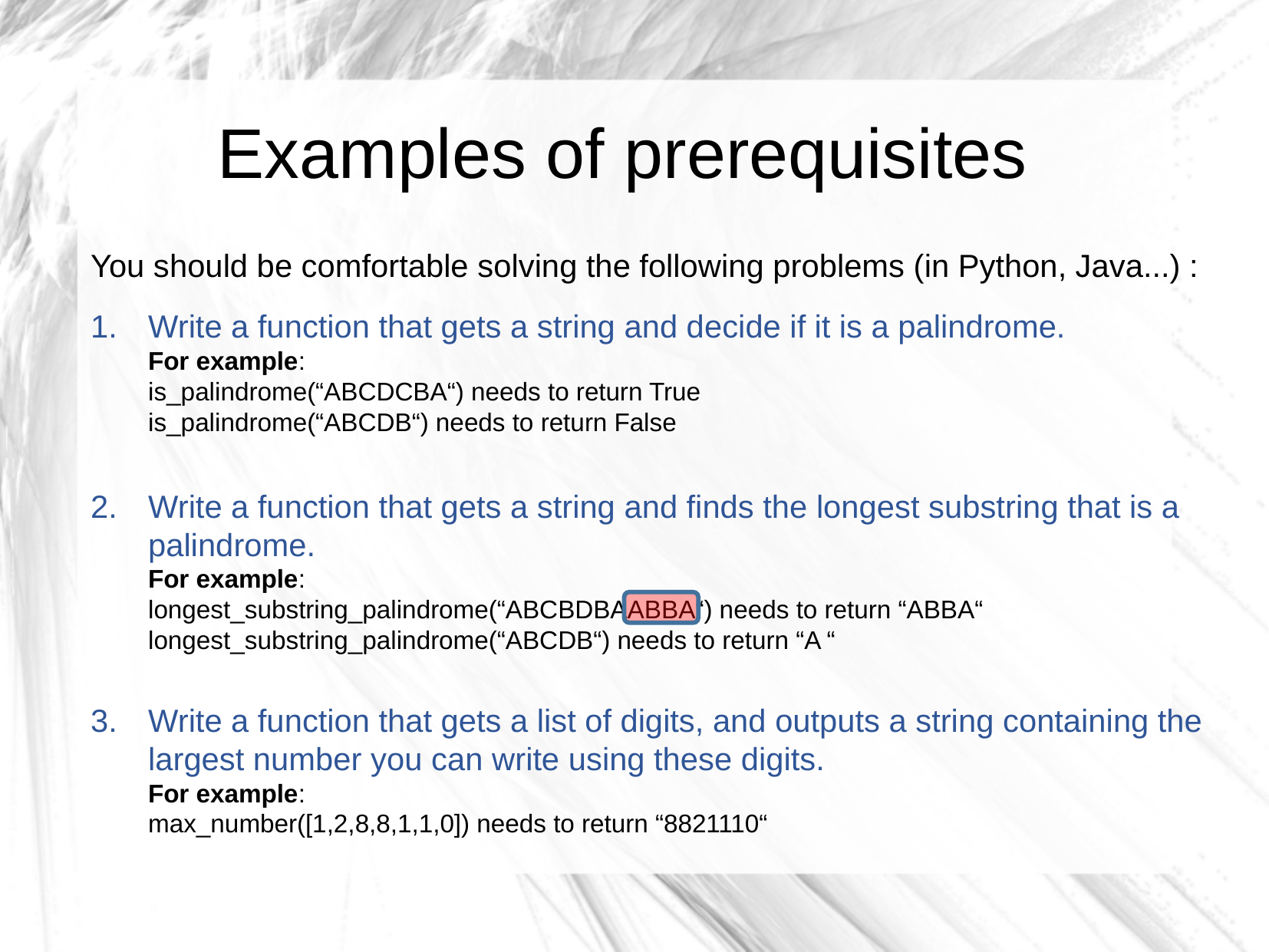

Examples of prerequisites
You should be comfortable solving the following problems (in Python, Java...) :
Write a function that gets a string and decide if it is a palindrome.
For example:
is_palindrome(“ABCDCBA“) needs to return True
is_palindrome(“ABCDB“) needs to return False
Write a function that gets a string and finds the longest substring that is a palindrome.
For example:
longest_substring_palindrome(“ABCBDBAABBA“) needs to return “ABBA“
longest_substring_palindrome(“ABCDB“) needs to return “A “
Write a function that gets a list of digits, and outputs a string containing the largest number you can write using these digits.
For example:
max_number([1,2,8,8,1,1,0]) needs to return “8821110“